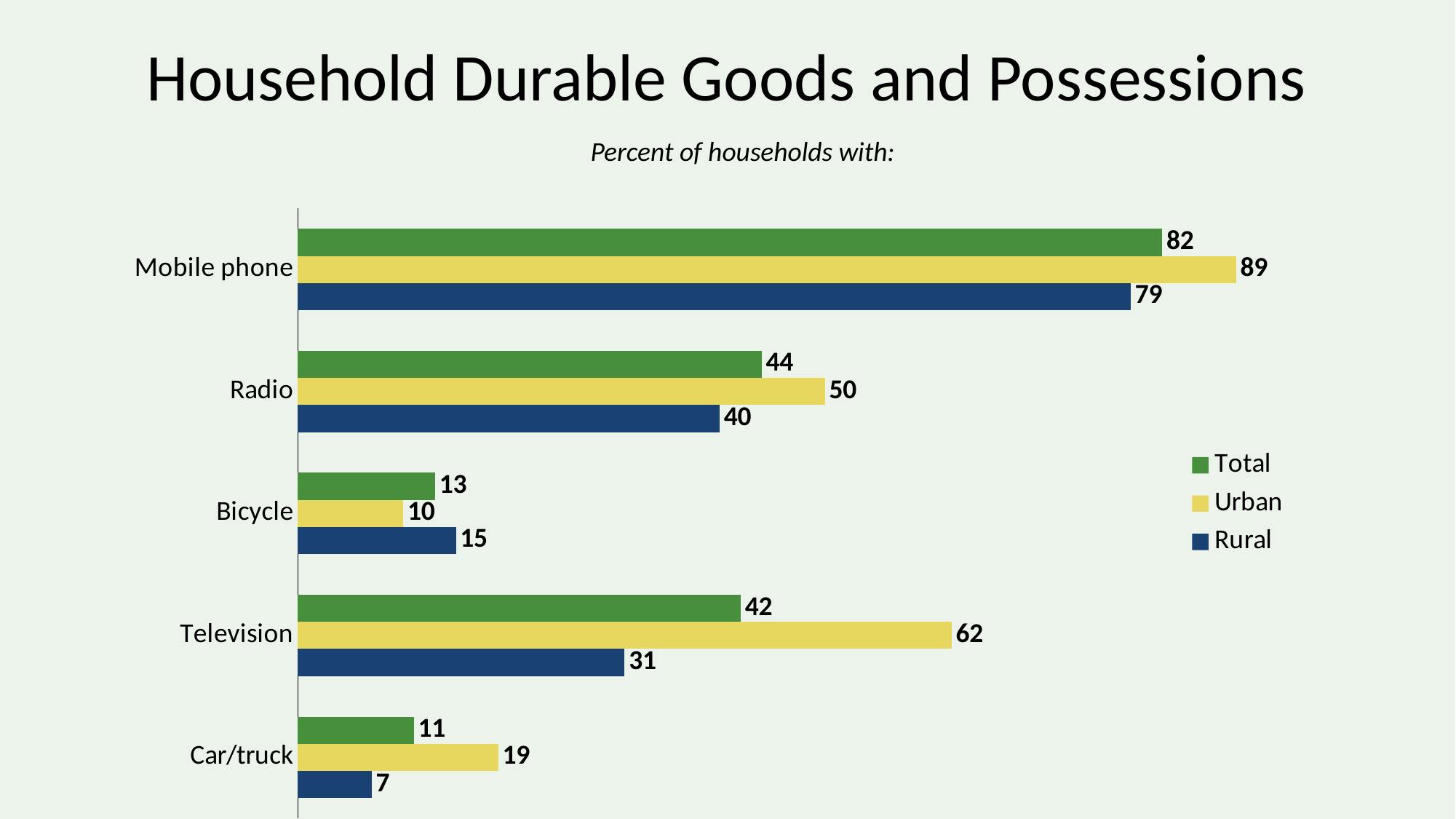

# Household Durable Goods and Possessions
Percent of households with:

### Chart

| Category | Rural | Urban | Total |
|---|---|---|---|
| Car/truck | 7.0 | 19.0 | 11.0 |
| Television | 31.0 | 62.0 | 42.0 |
| Bicycle | 15.0 | 10.0 | 13.0 |
| Radio | 40.0 | 50.0 | 44.0 |
| Mobile phone | 79.0 | 89.0 | 82.0 |